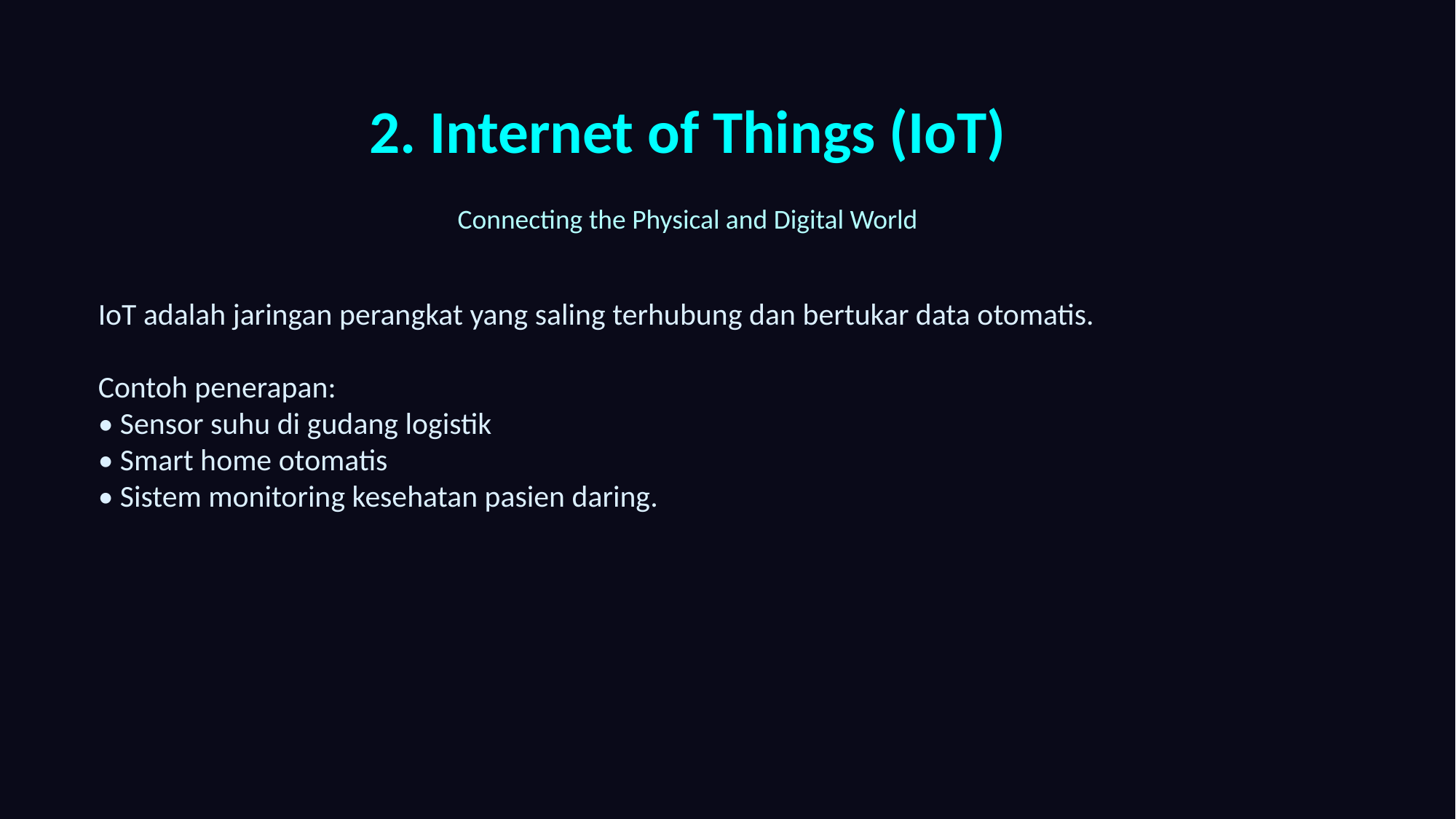

2. Internet of Things (IoT)

Connecting the Physical and Digital World

IoT adalah jaringan perangkat yang saling terhubung dan bertukar data otomatis.
Contoh penerapan:
• Sensor suhu di gudang logistik
• Smart home otomatis
• Sistem monitoring kesehatan pasien daring.